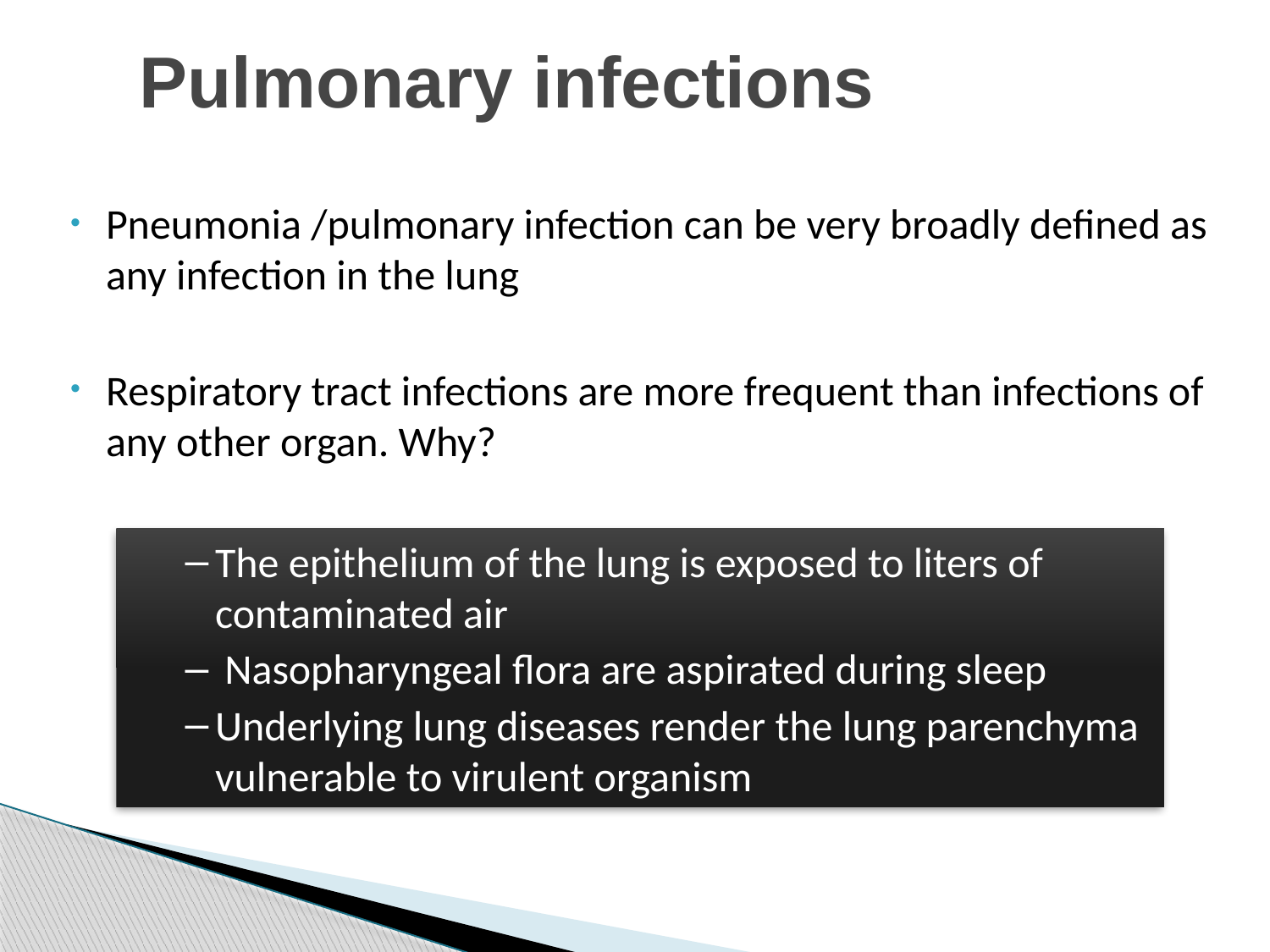

# Pulmonary infections
Pneumonia /pulmonary infection can be very broadly defined as any infection in the lung

Respiratory tract infections are more frequent than infections of any other organ. Why?

The epithelium of the lung is exposed to liters of contaminated air
 Nasopharyngeal flora are aspirated during sleep
Underlying lung diseases render the lung parenchyma vulnerable to virulent organism